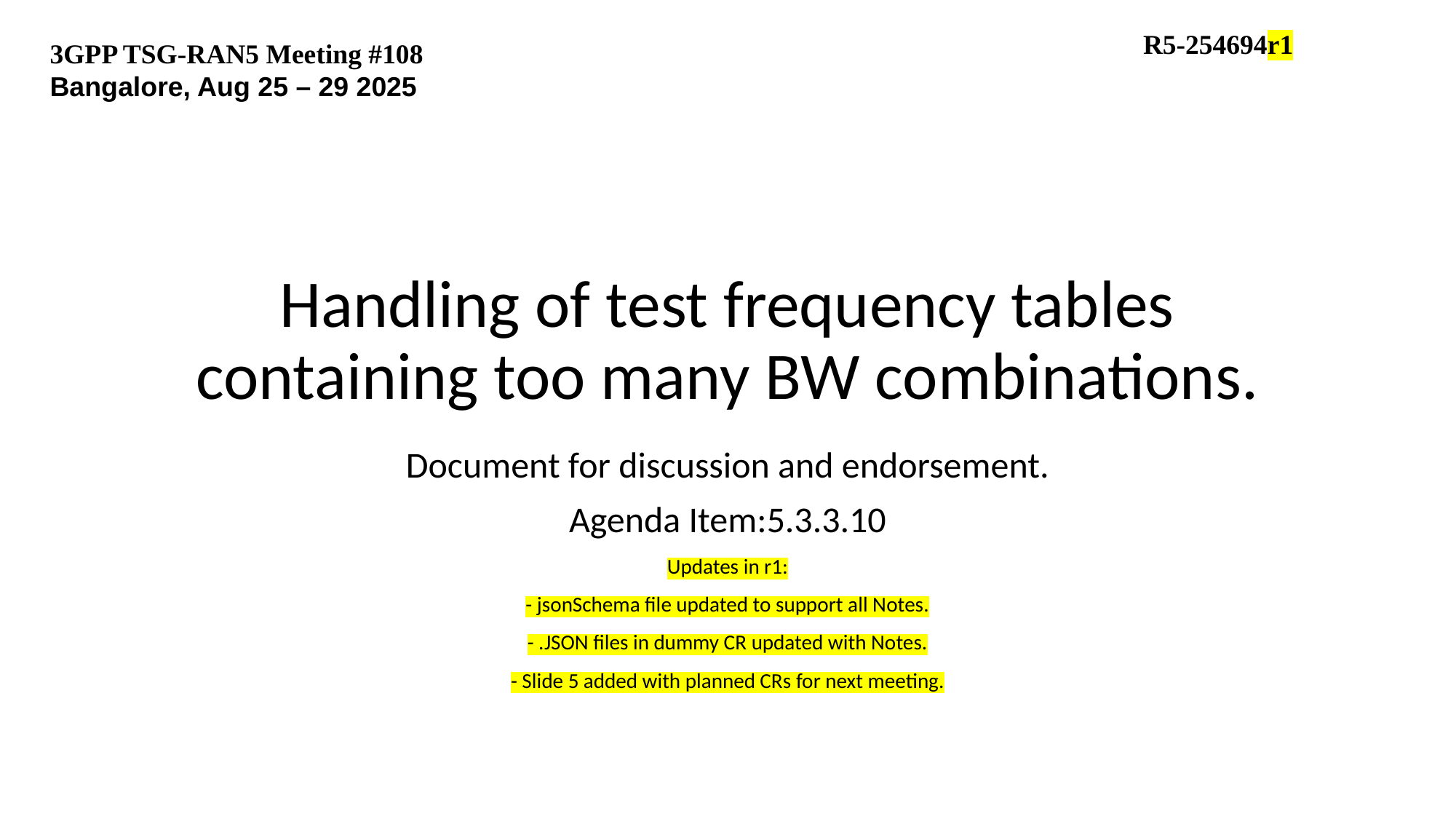

R5-254694r1

3GPP TSG-RAN5 Meeting #108
Bangalore, Aug 25 – 29 2025

# Handling of test frequency tables containing too many BW combinations.
Document for discussion and endorsement.
Agenda Item:5.3.3.10
Updates in r1:
- jsonSchema file updated to support all Notes.
- .JSON files in dummy CR updated with Notes.
- Slide 5 added with planned CRs for next meeting.